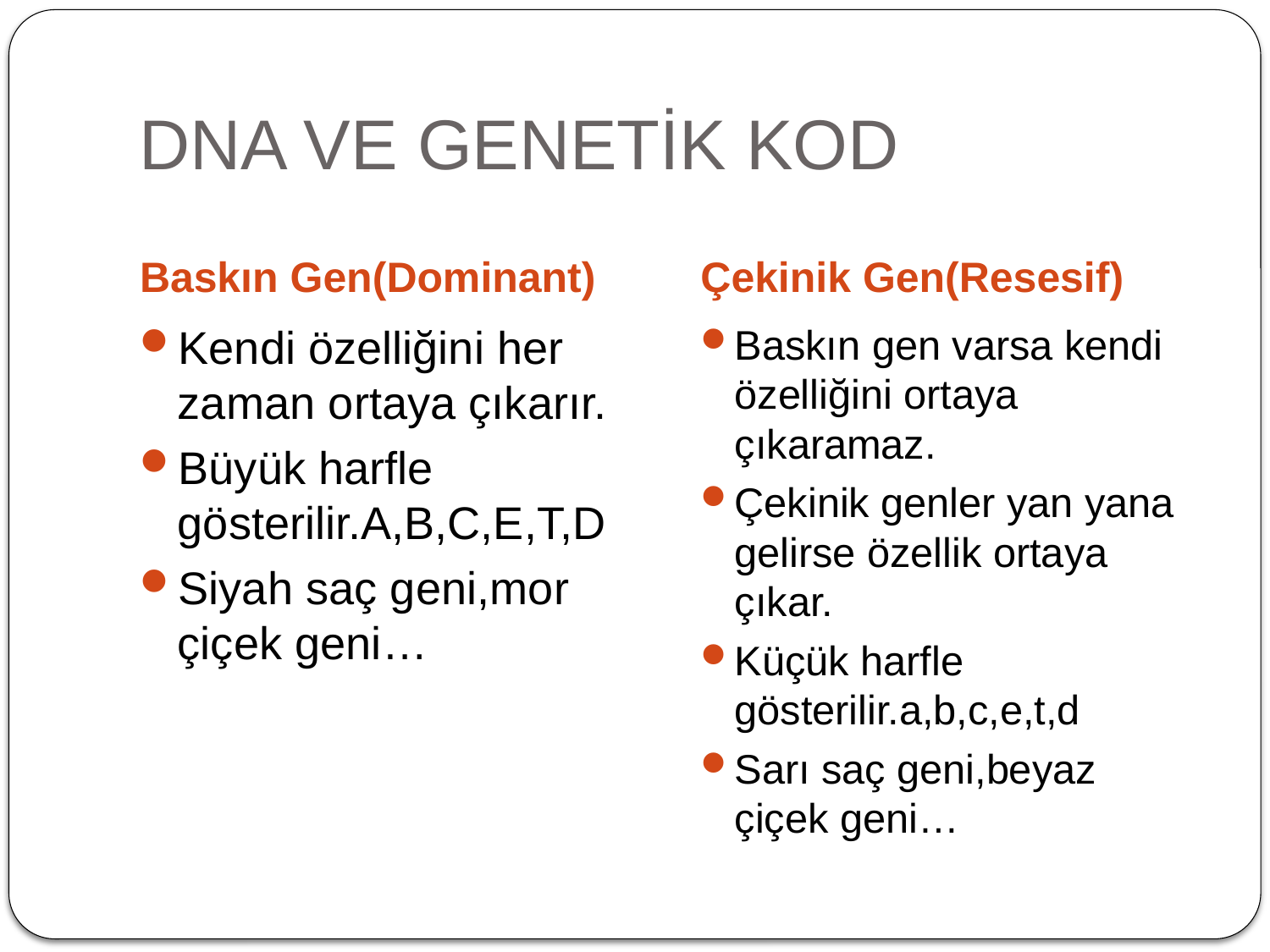

# DNA VE GENETİK KOD
Baskın Gen(Dominant)
Çekinik Gen(Resesif)
Kendi özelliğini her zaman ortaya çıkarır.
Büyük harfle gösterilir.A,B,C,E,T,D
Siyah saç geni,mor çiçek geni…
Baskın gen varsa kendi özelliğini ortaya çıkaramaz.
Çekinik genler yan yana gelirse özellik ortaya çıkar.
Küçük harfle gösterilir.a,b,c,e,t,d
Sarı saç geni,beyaz çiçek geni…